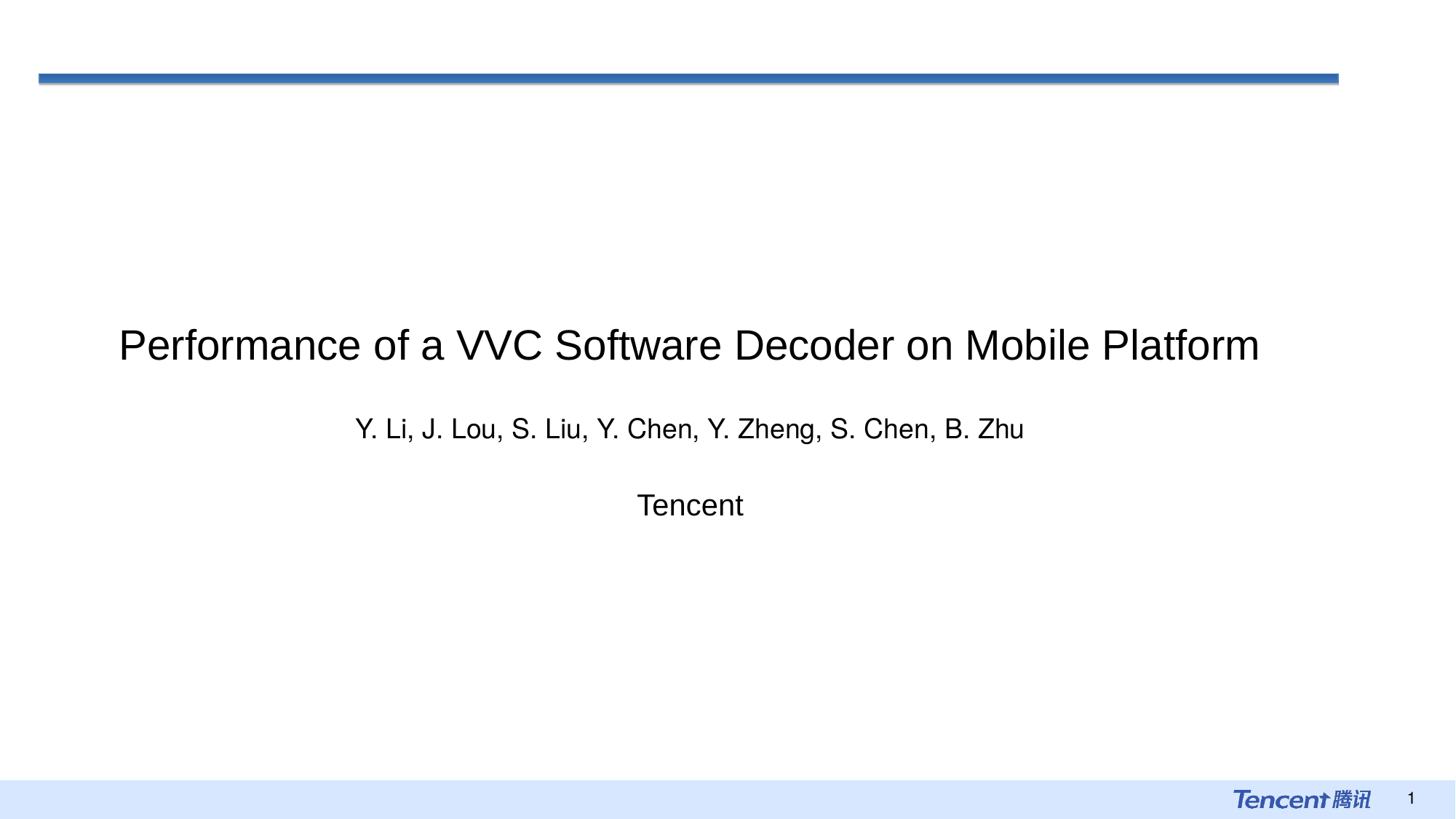

Performance of a VVC Software Decoder on Mobile Platform

Y. Li, J. Lou, S. Liu, Y. Chen, Y. Zheng, S. Chen, B. Zhu

Tencent